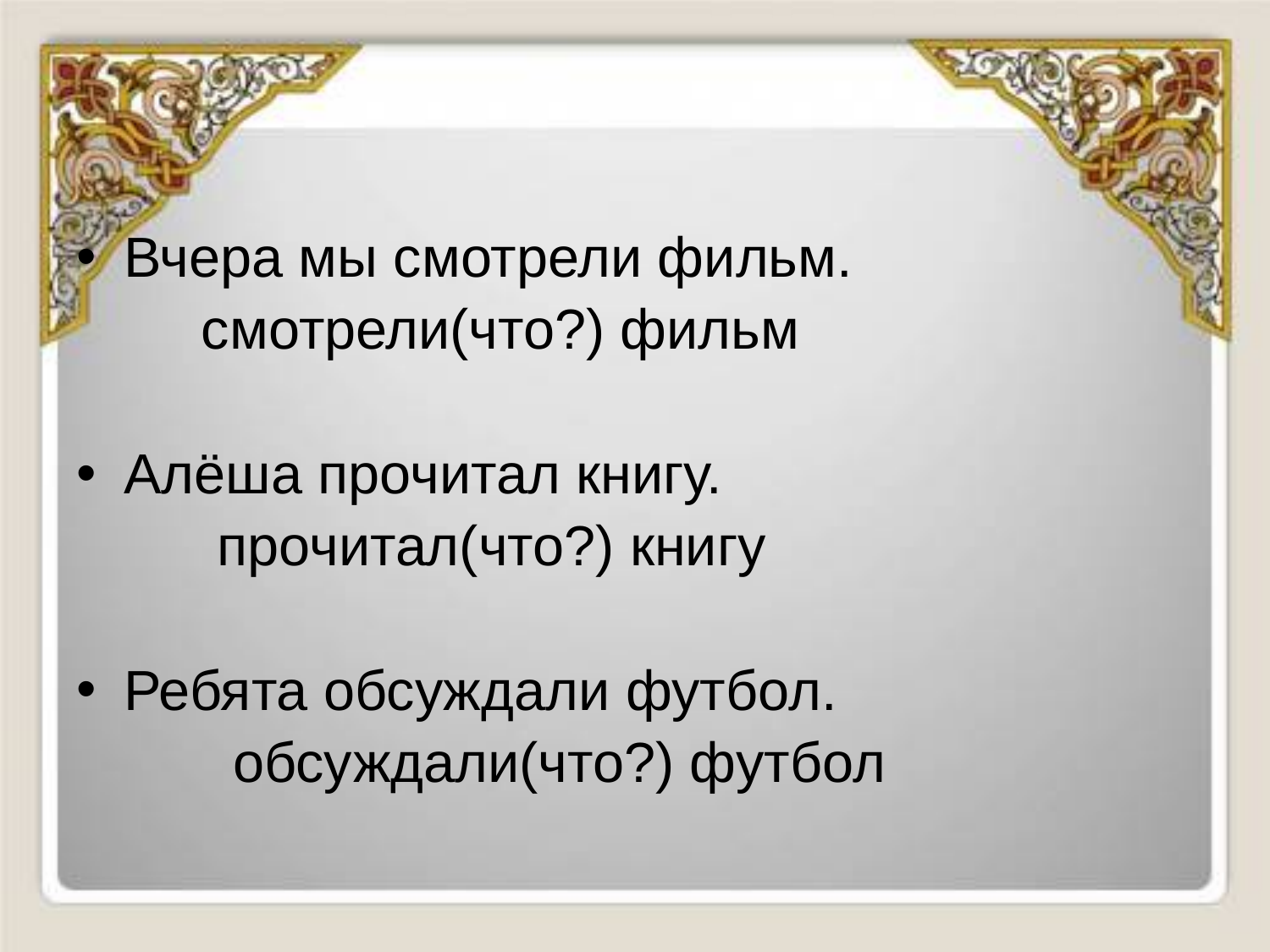

#
Вчера мы смотрели фильм.
        смотрели(что?) фильм

Алёша прочитал книгу.
         прочитал(что?) книгу

Ребята обсуждали футбол.
          обсуждали(что?) футбол